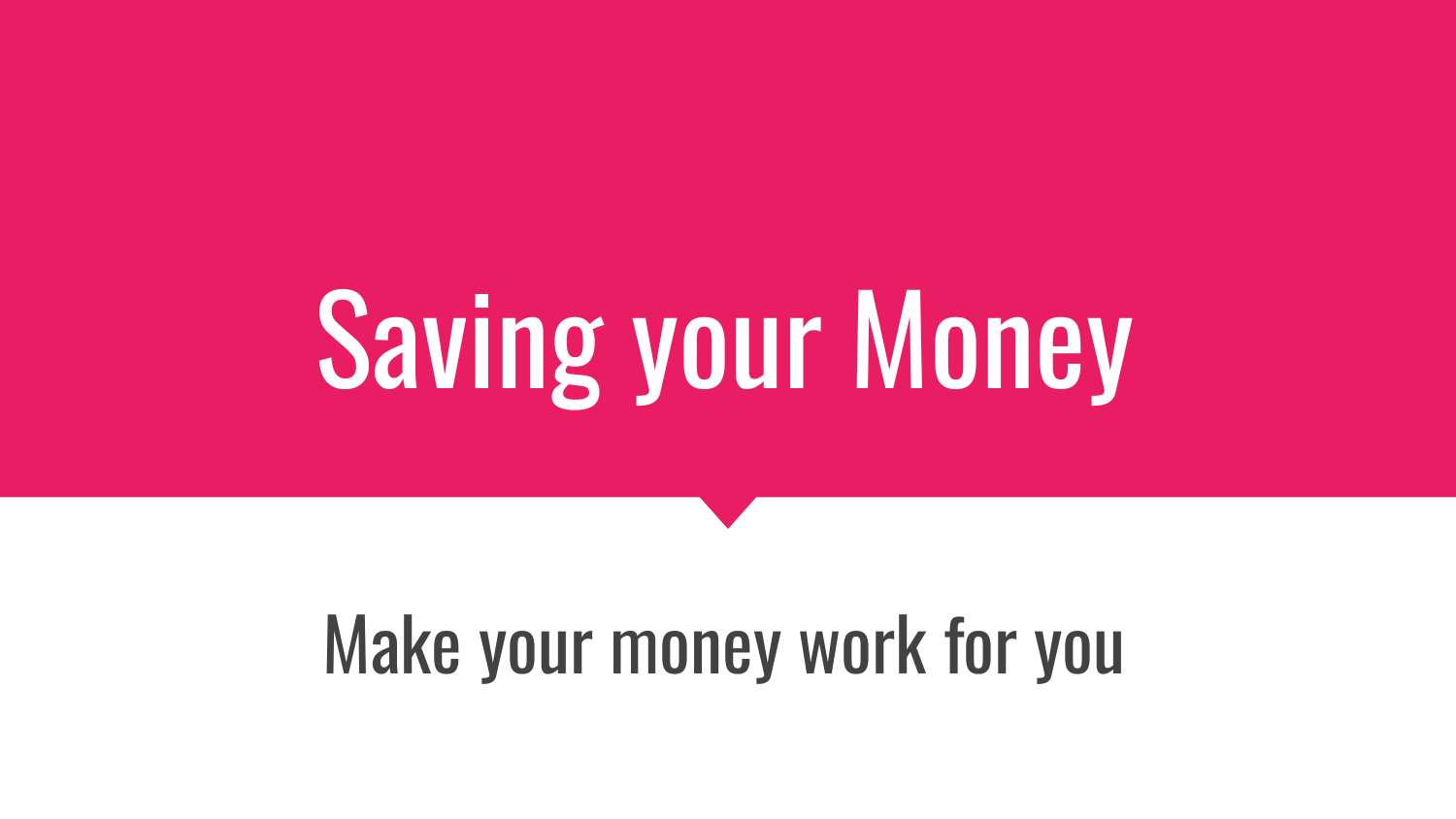

# Saving your Money
Make your money work for you